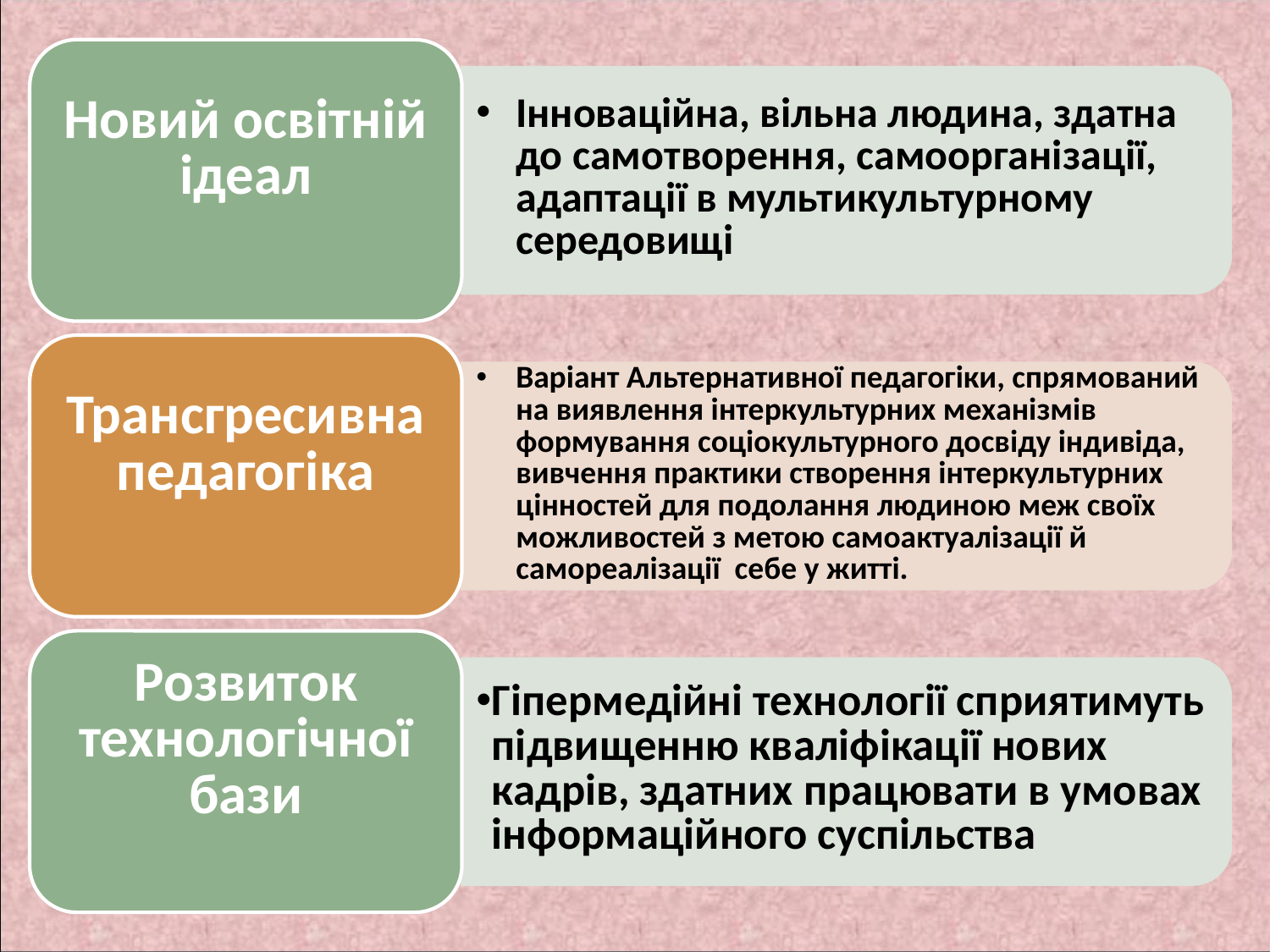

Новий освітній ідеал
Інноваційна, вільна людина, здатна до самотворення, самоорганізації, адаптації в мультикультурному середовищі
Трансгресивна педагогіка
Варіант Альтернативної педагогіки, спрямований на виявлення інтеркультурних механізмів формування соціокультурного досвіду індивіда, вивчення практики створення інтеркультурних цінностей для подолання людиною меж своїх можливостей з метою самоактуалізації й самореалізації  себе у житті.
Розвиток технологічної бази
Гіпермедійні технології сприятимуть підвищенню кваліфікації нових кадрів, здатних працювати в умовах інформаційного суспільства